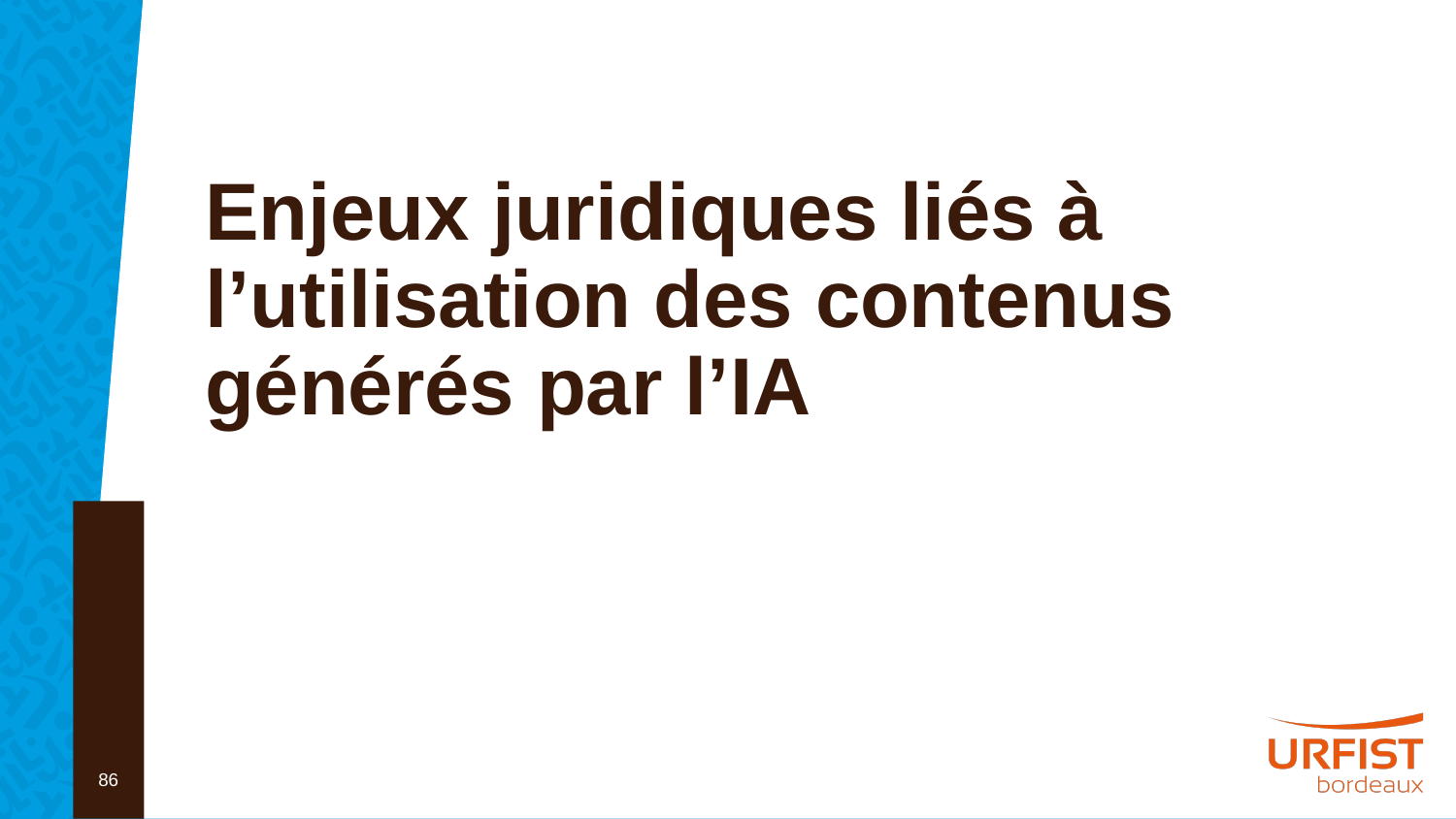

# Enjeux juridiques liés à l’utilisation des contenus générés par l’IA

86